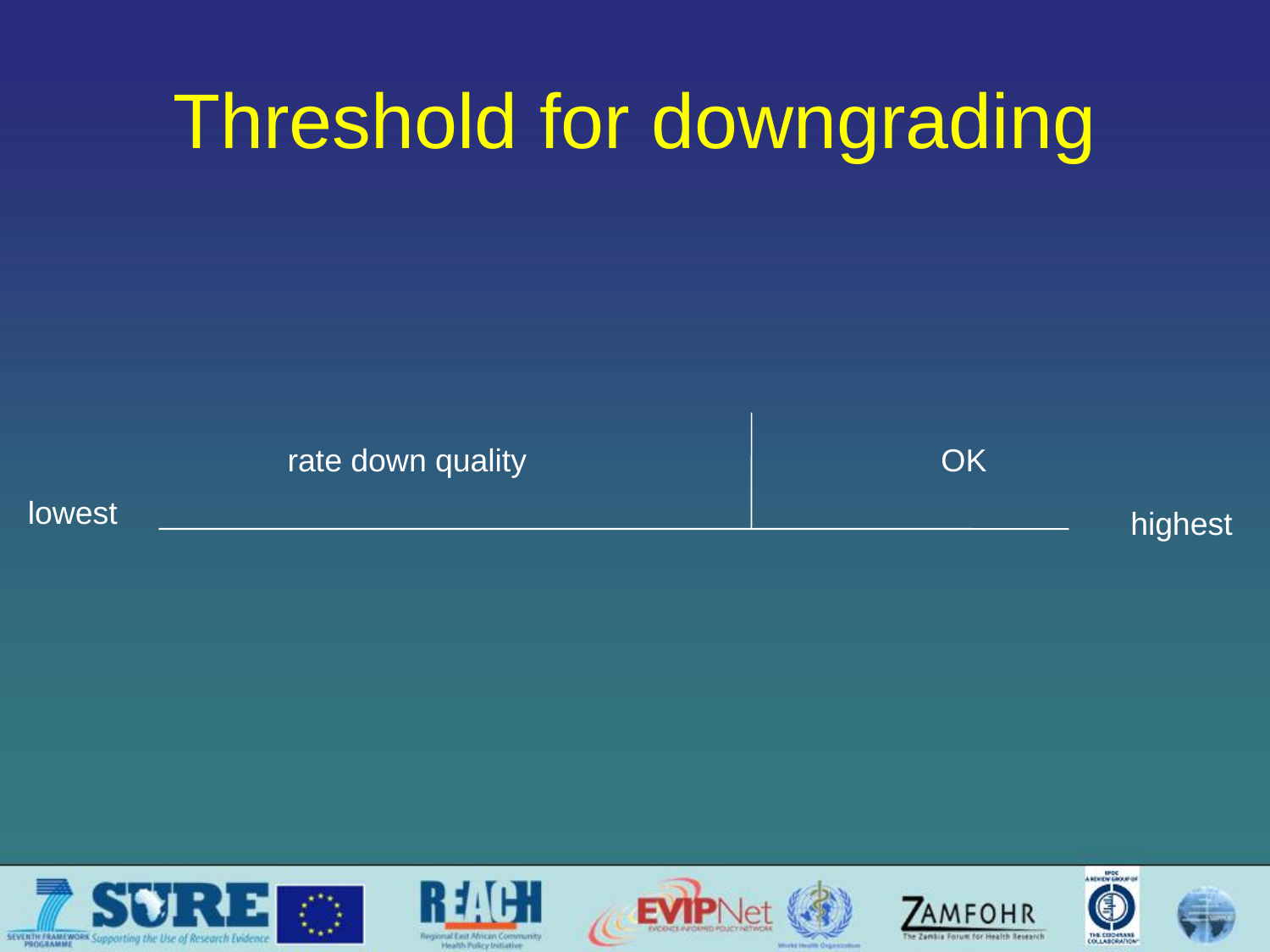

# Threshold for downgrading

rate down quality
OK
lowest
highest